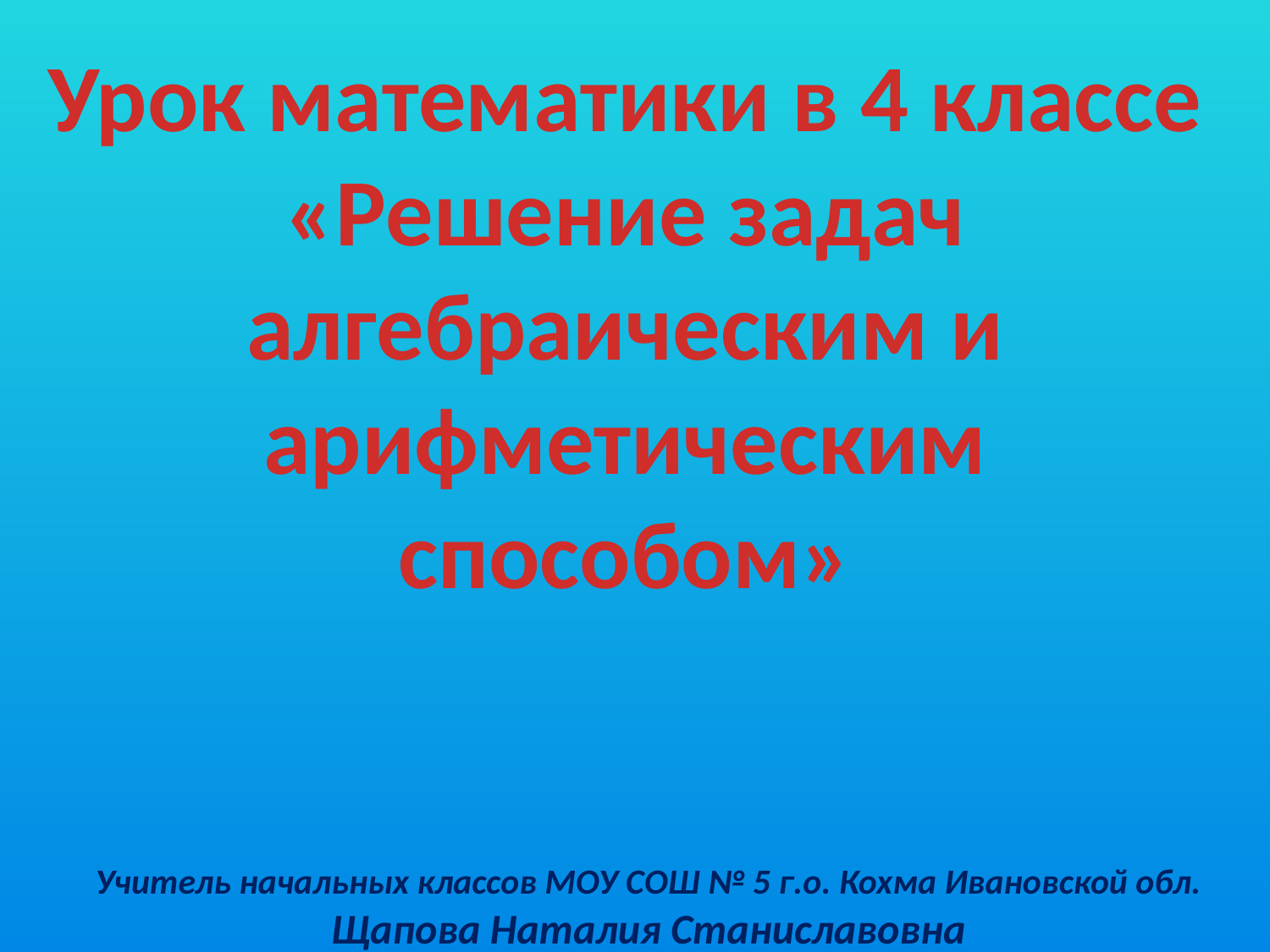

Урок математики в 4 классе
«Решение задач алгебраическим и арифметическим способом»
Учитель начальных классов МОУ СОШ № 5 г.о. Кохма Ивановской обл.
Щапова Наталия Станиславовна